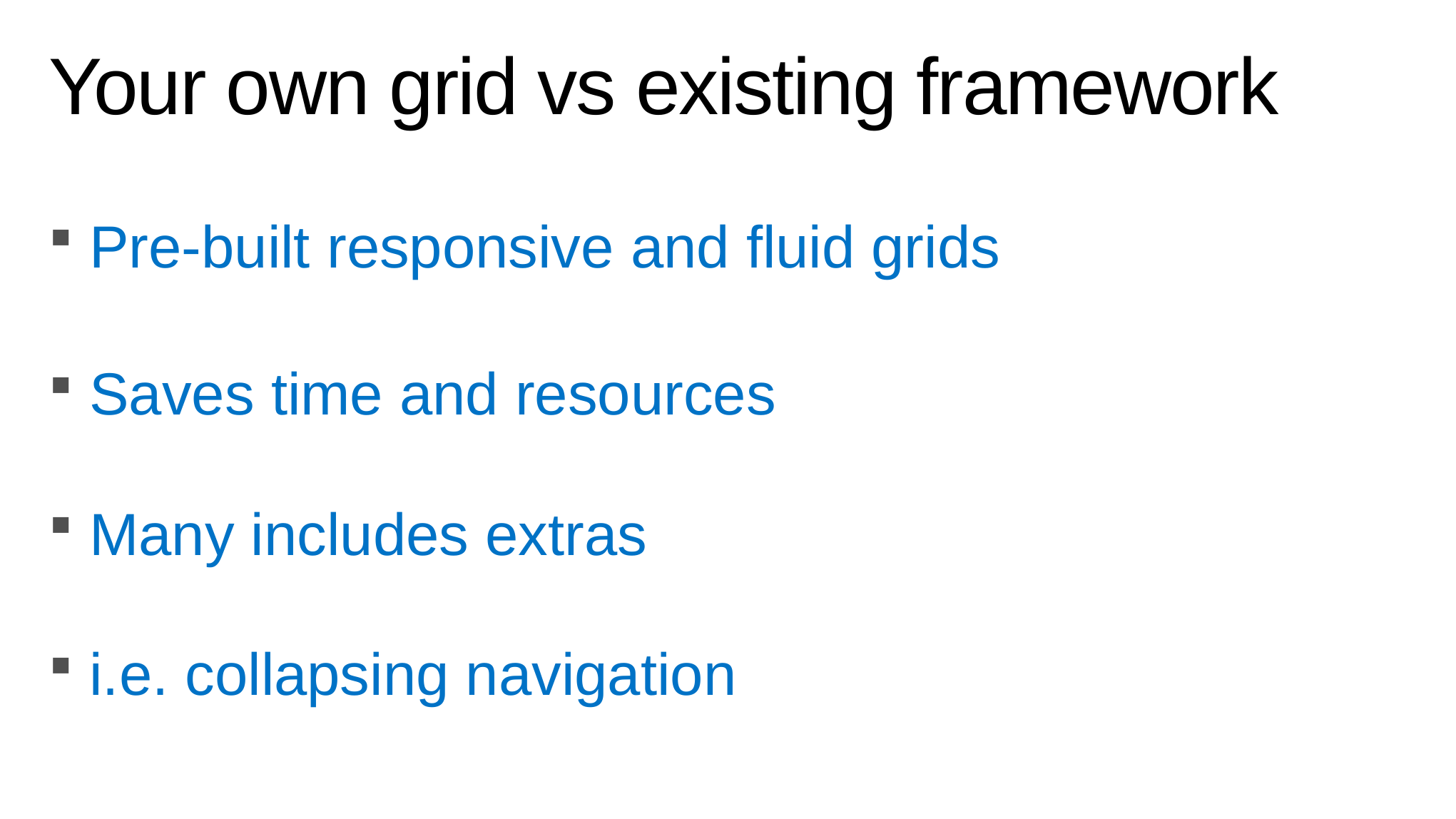

# Your own grid vs existing framework
Pre-built responsive and fluid grids
Saves time and resources
Many includes extras
i.e. collapsing navigation